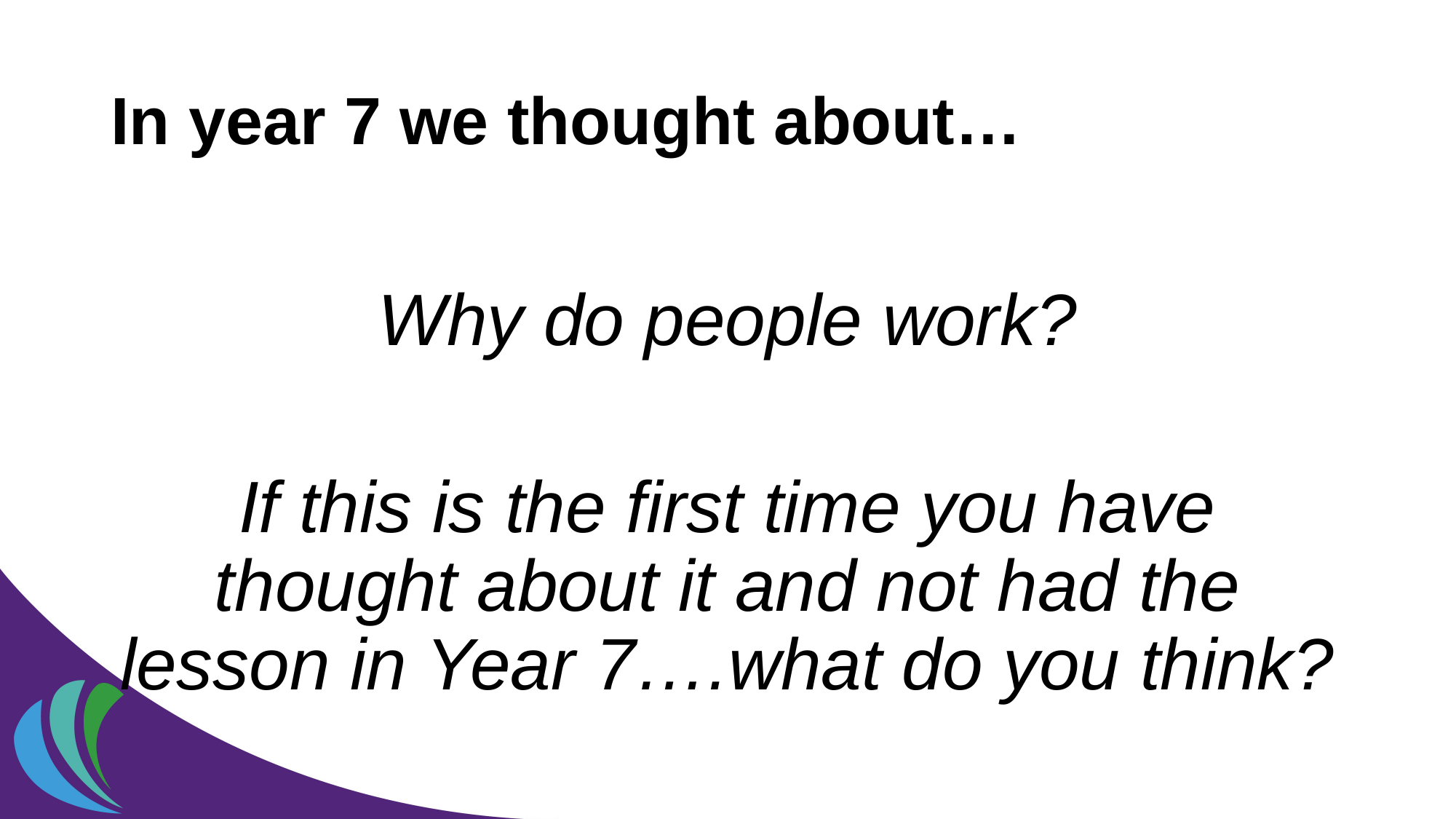

# In year 7 we thought about…

Why do people work?

If this is the first time you have thought about it and not had the lesson in Year 7….what do you think?